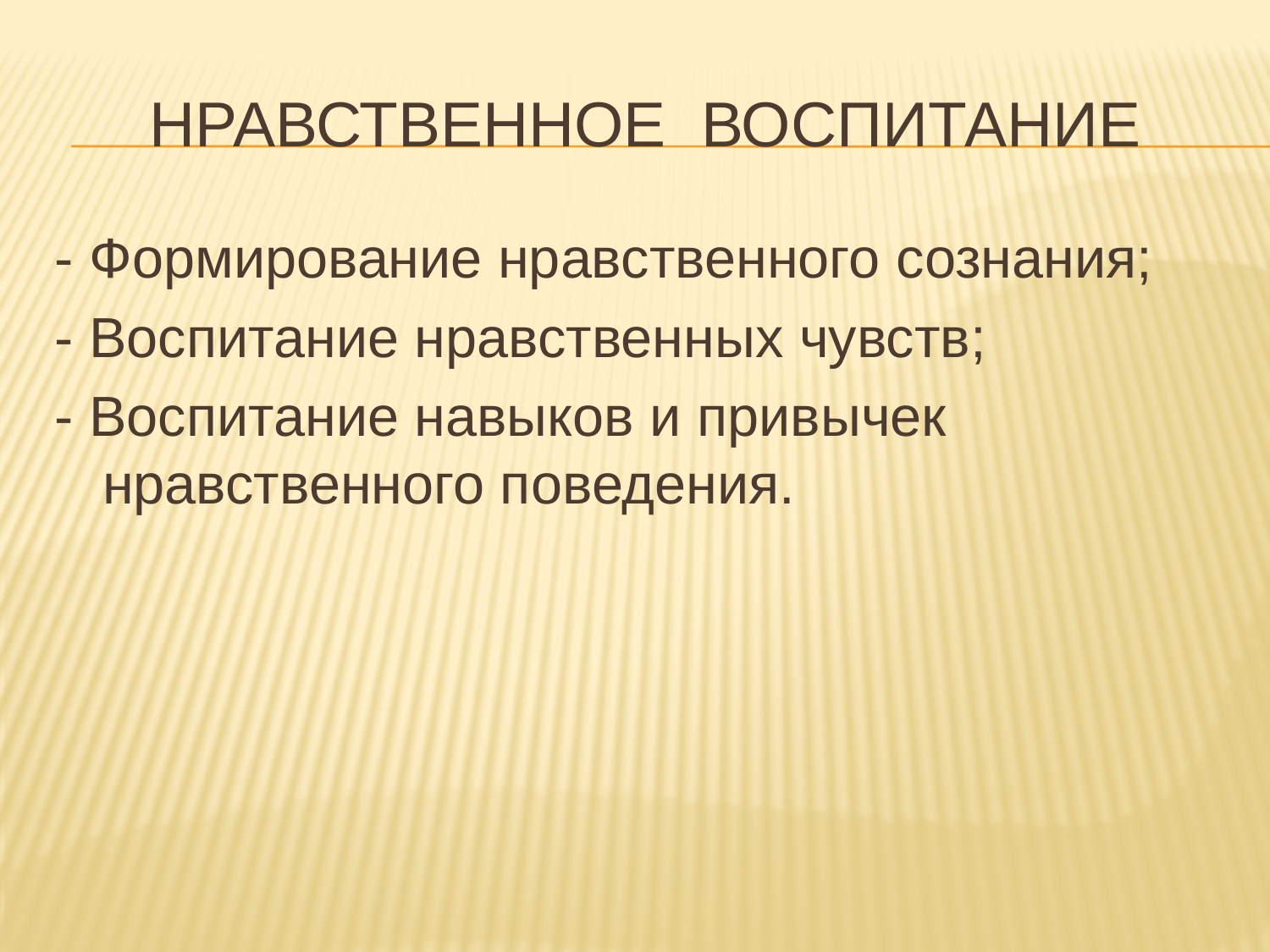

# Нравственное  воспитание
- Формирование нравственного сознания;
- Воспитание нравственных чувств;
- Воспитание навыков и привычек нравственного поведения.